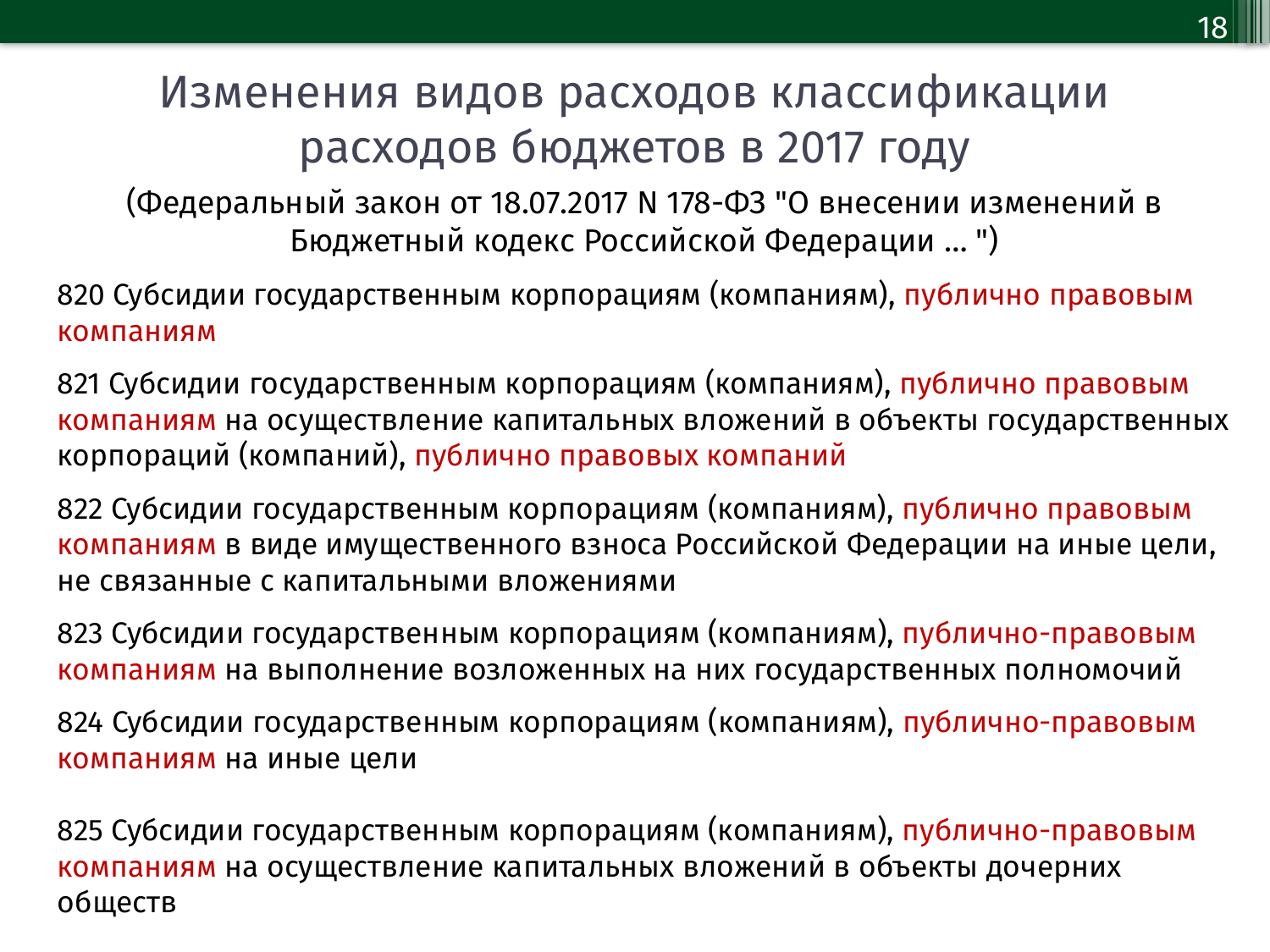

18
Изменения видов расходов классификации расходов бюджетов в 2017 году
(Федеральный закон от 18.07.2017 N 178-ФЗ "О внесении изменений в Бюджетный кодекс Российской Федерации … ")

820 Субсидии государственным корпорациям (компаниям), публично правовым компаниям

821 Субсидии государственным корпорациям (компаниям), публично правовым компаниям на осуществление капитальных вложений в объекты государственных корпораций (компаний), публично правовых компаний

822 Субсидии государственным корпорациям (компаниям), публично правовым компаниям в виде имущественного взноса Российской Федерации на иные цели, не связанные с капитальными вложениями

823 Субсидии государственным корпорациям (компаниям), публично-правовым компаниям на выполнение возложенных на них государственных полномочий

824 Субсидии государственным корпорациям (компаниям), публично-правовым компаниям на иные цели

825 Субсидии государственным корпорациям (компаниям), публично-правовым компаниям на осуществление капитальных вложений в объекты дочерних обществ